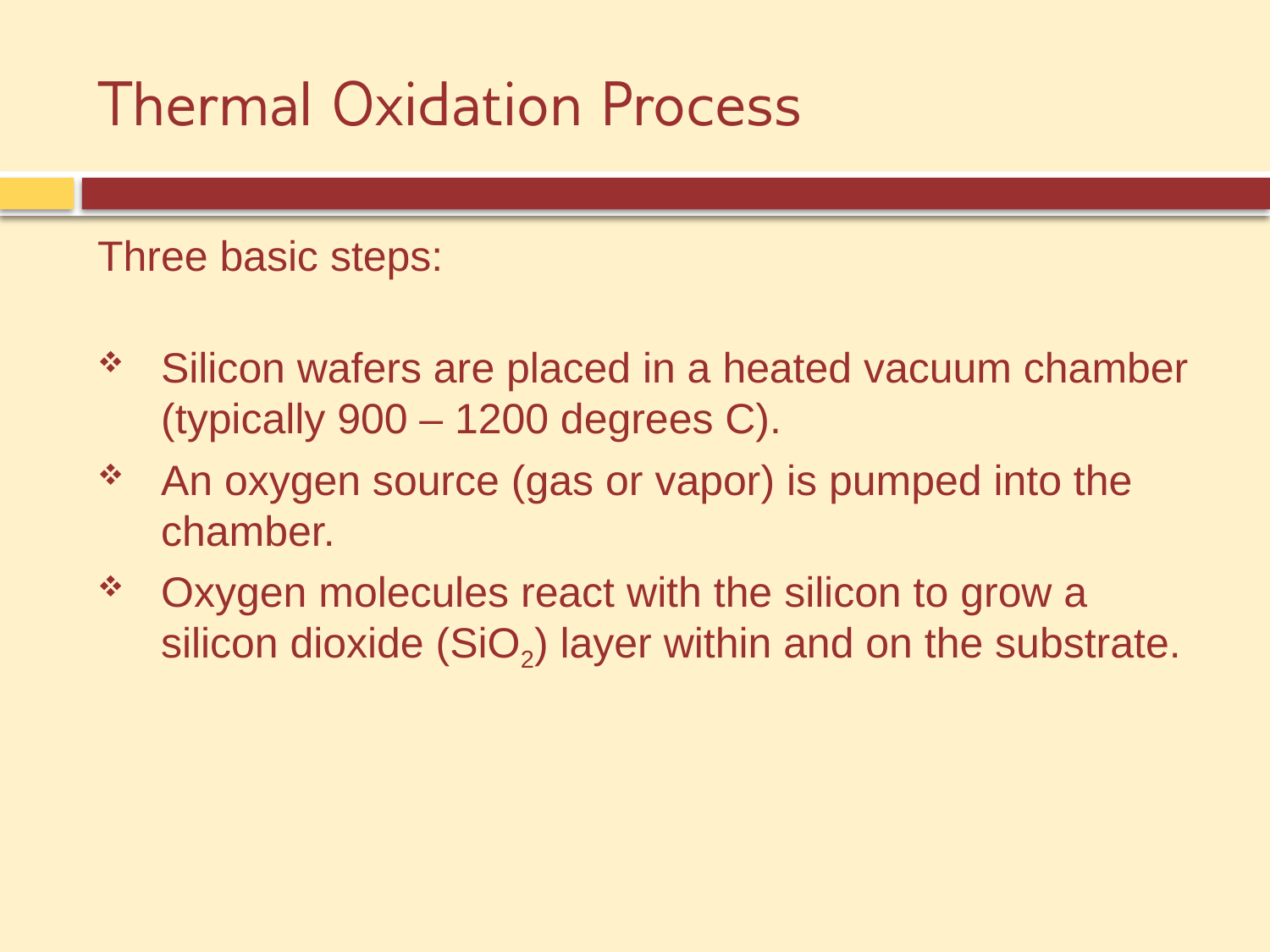

# Thermal Oxidation Process
Three basic steps:

Silicon wafers are placed in a heated vacuum chamber (typically 900 – 1200 degrees C).
An oxygen source (gas or vapor) is pumped into the chamber.
Oxygen molecules react with the silicon to grow a silicon dioxide (SiO2) layer within and on the substrate.